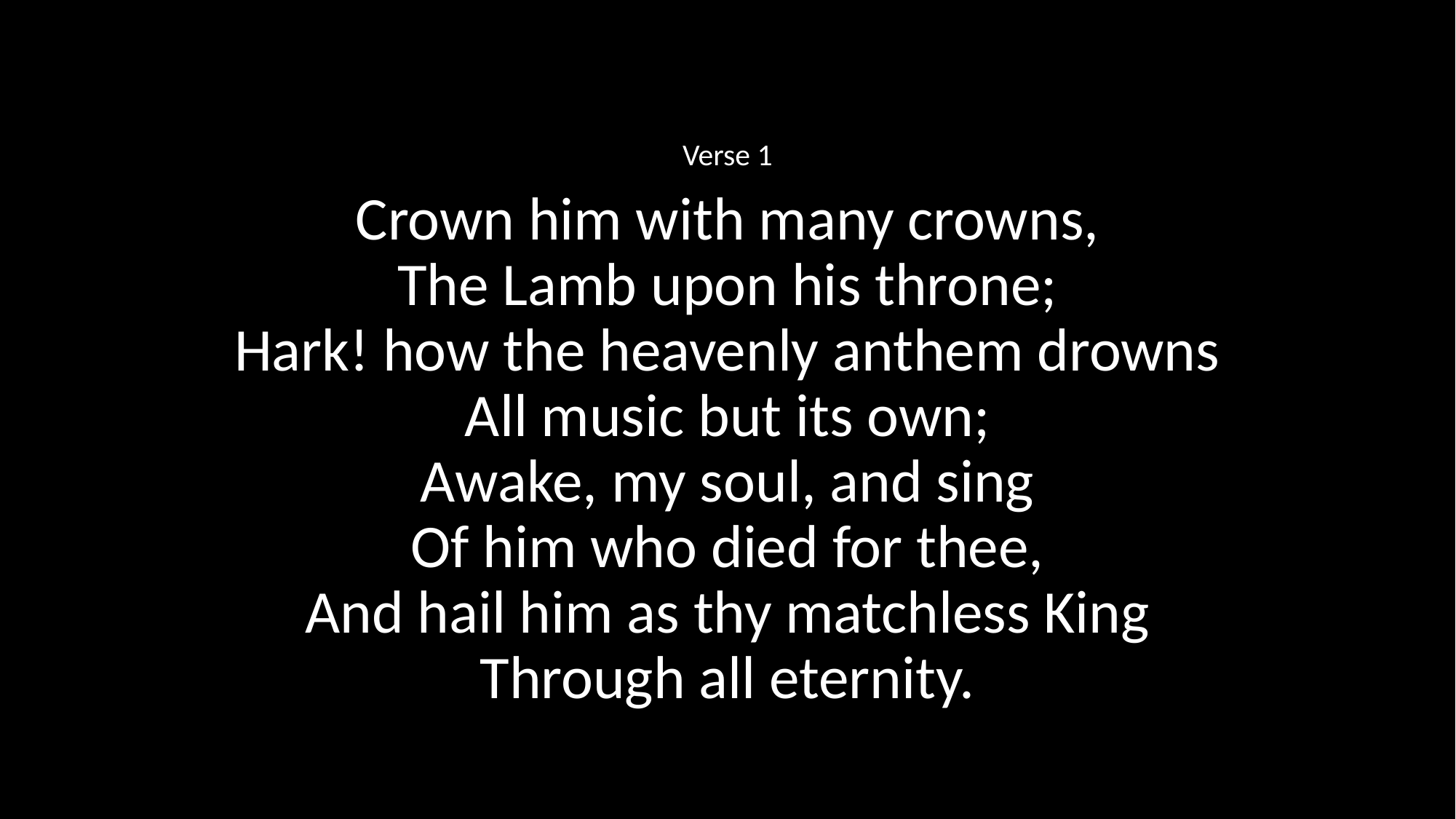

Verse 1
Crown him with many crowns,
The Lamb upon his throne;
Hark! how the heavenly anthem drowns
All music but its own;
Awake, my soul, and sing
Of him who died for thee,
And hail him as thy matchless King
Through all eternity.